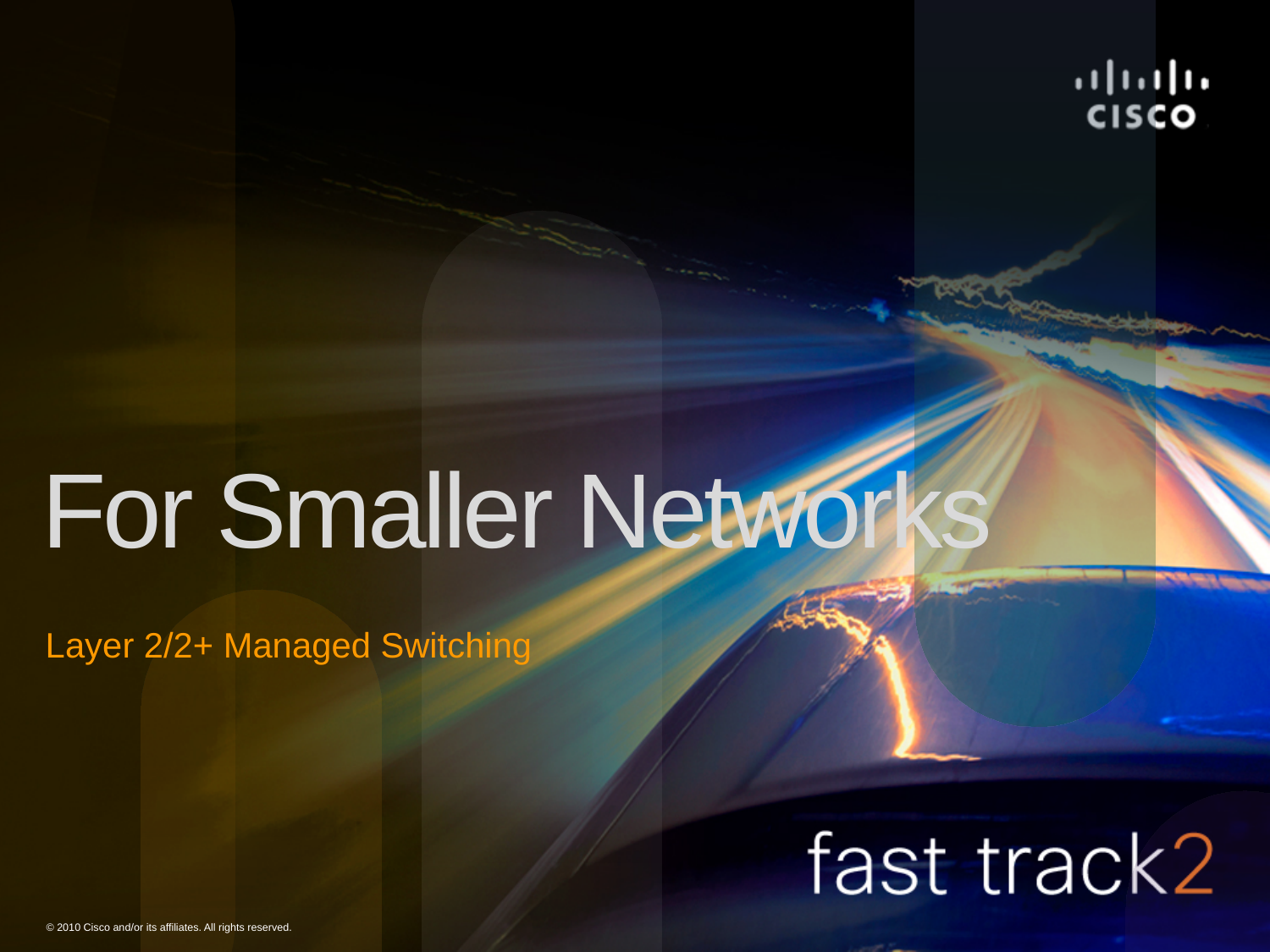

# For Smaller Networks
Layer 2/2+ Managed Switching